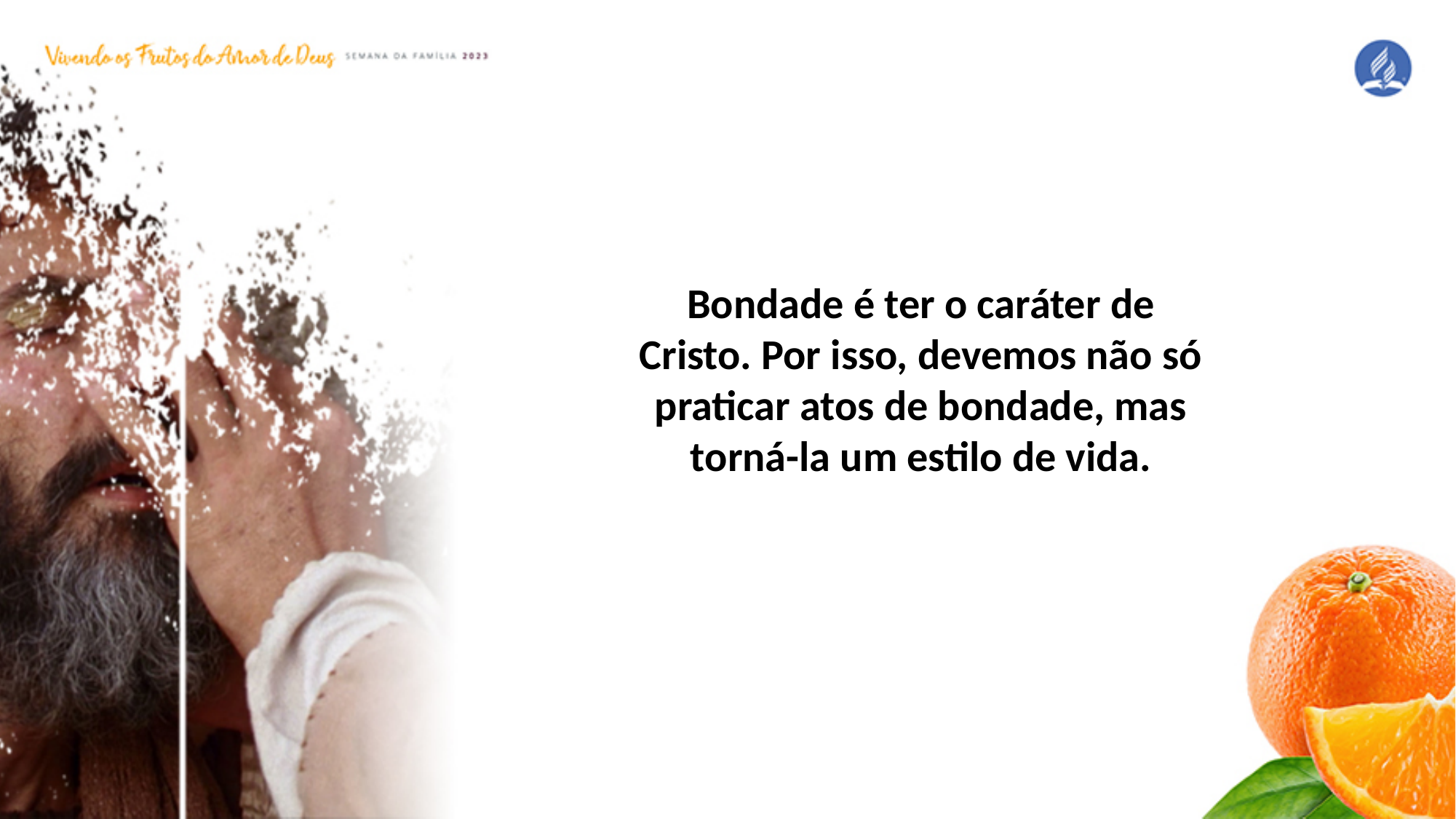

Bondade é ter o caráter de Cristo. Por isso, devemos não só praticar atos de bondade, mas torná-la um estilo de vida.